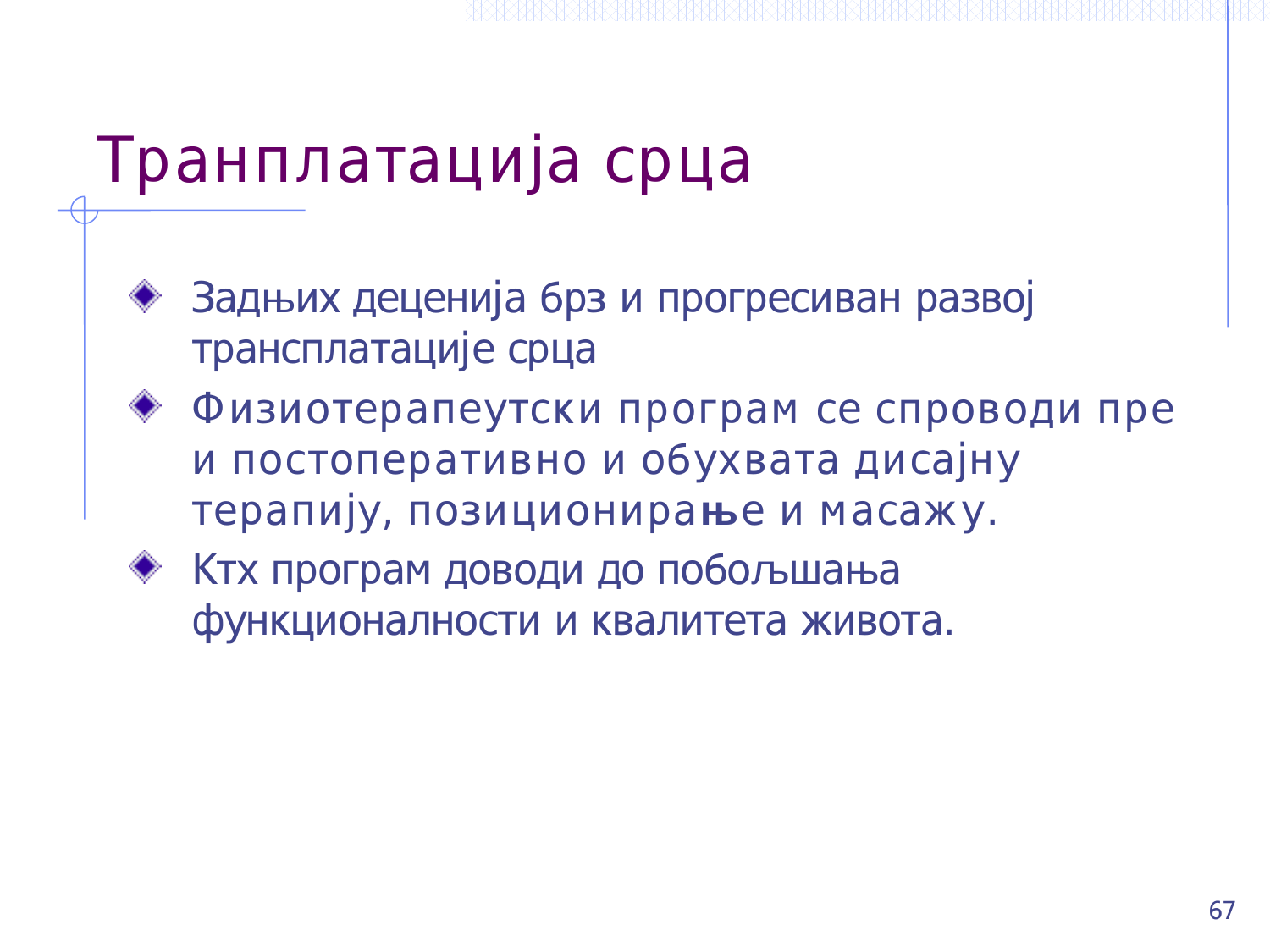

# Транплатација срца
Задњих деценија брз и прогресиван развој трансплатације срца
Физиотерапеутски програм се спроводи пре и постоперативно и обухвата дисајну терапију, позиционирање и масажу.
Ктх програм доводи до побољшања функционалности и квалитета живота.

67